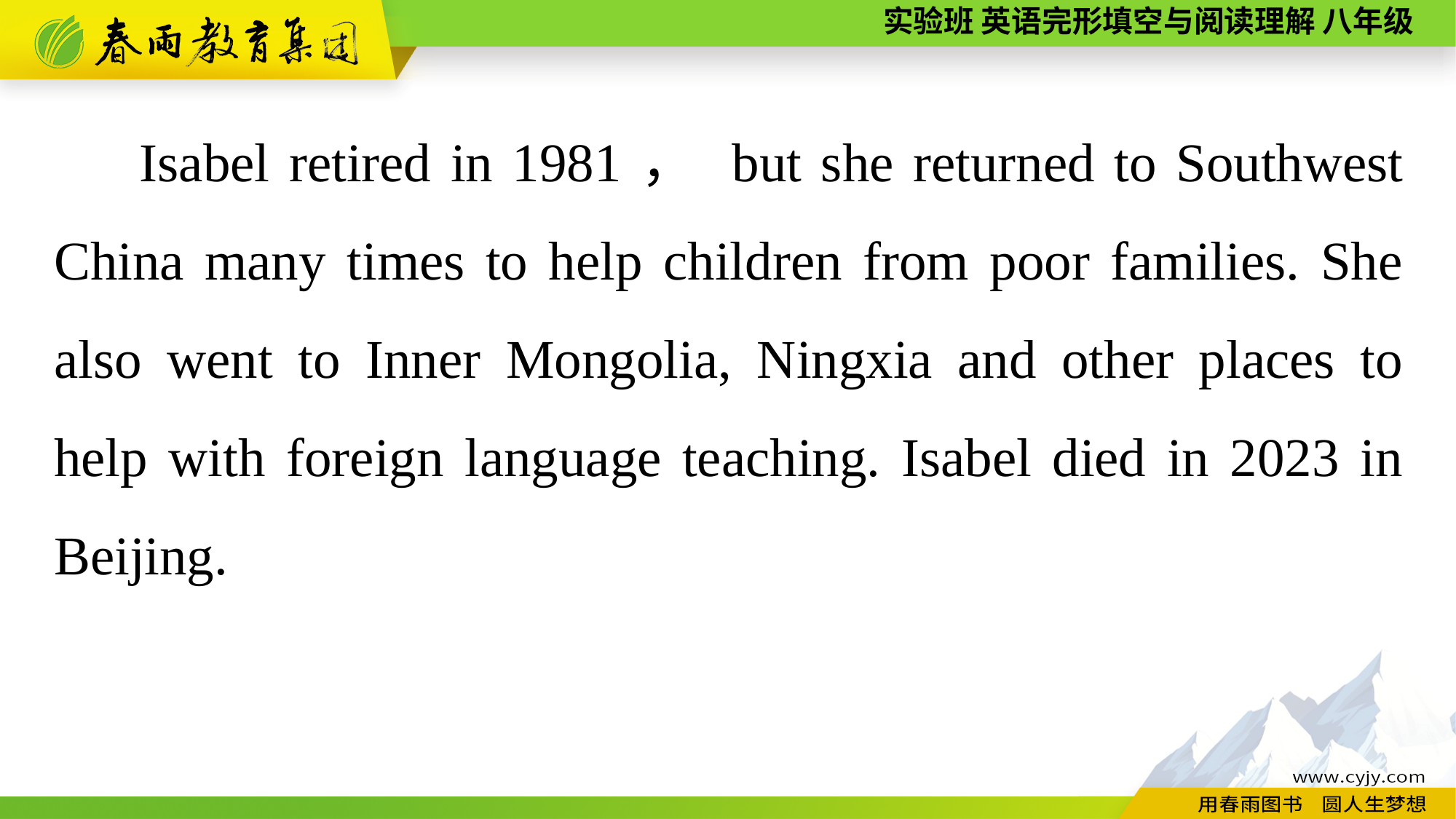

Isabel retired in 1981， but she returned to Southwest China many times to help children from poor families. She also went to Inner Mongolia, Ningxia and other places to help with foreign language teaching. Isabel died in 2023 in Beijing.